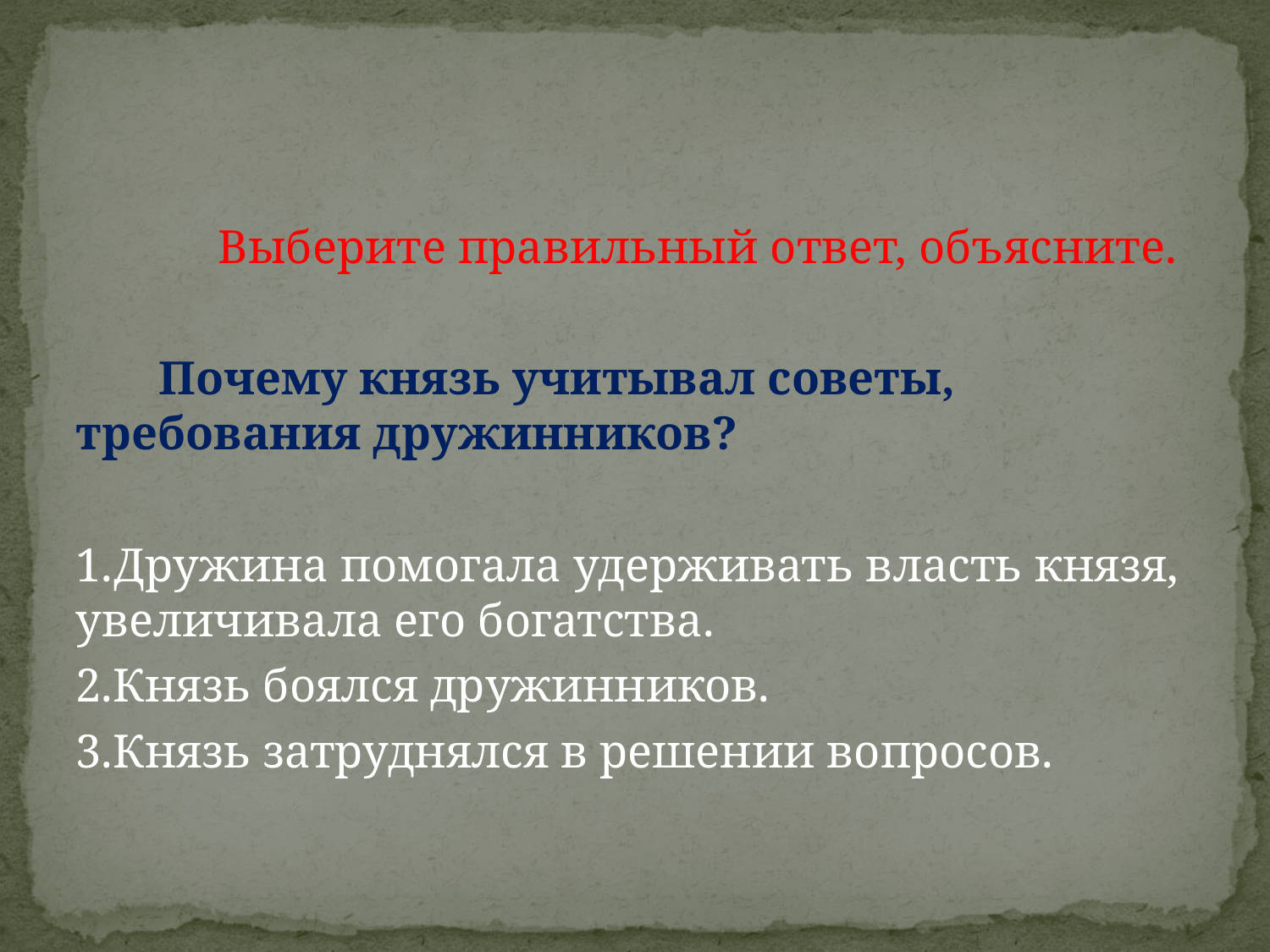

#
            Выберите правильный ответ, объясните.

       Почему князь учитывал советы, требования дружинников?

1.Дружина помогала удерживать власть князя, увеличивала его богатства.
2.Князь боялся дружинников.
3.Князь затруднялся в решении вопросов.